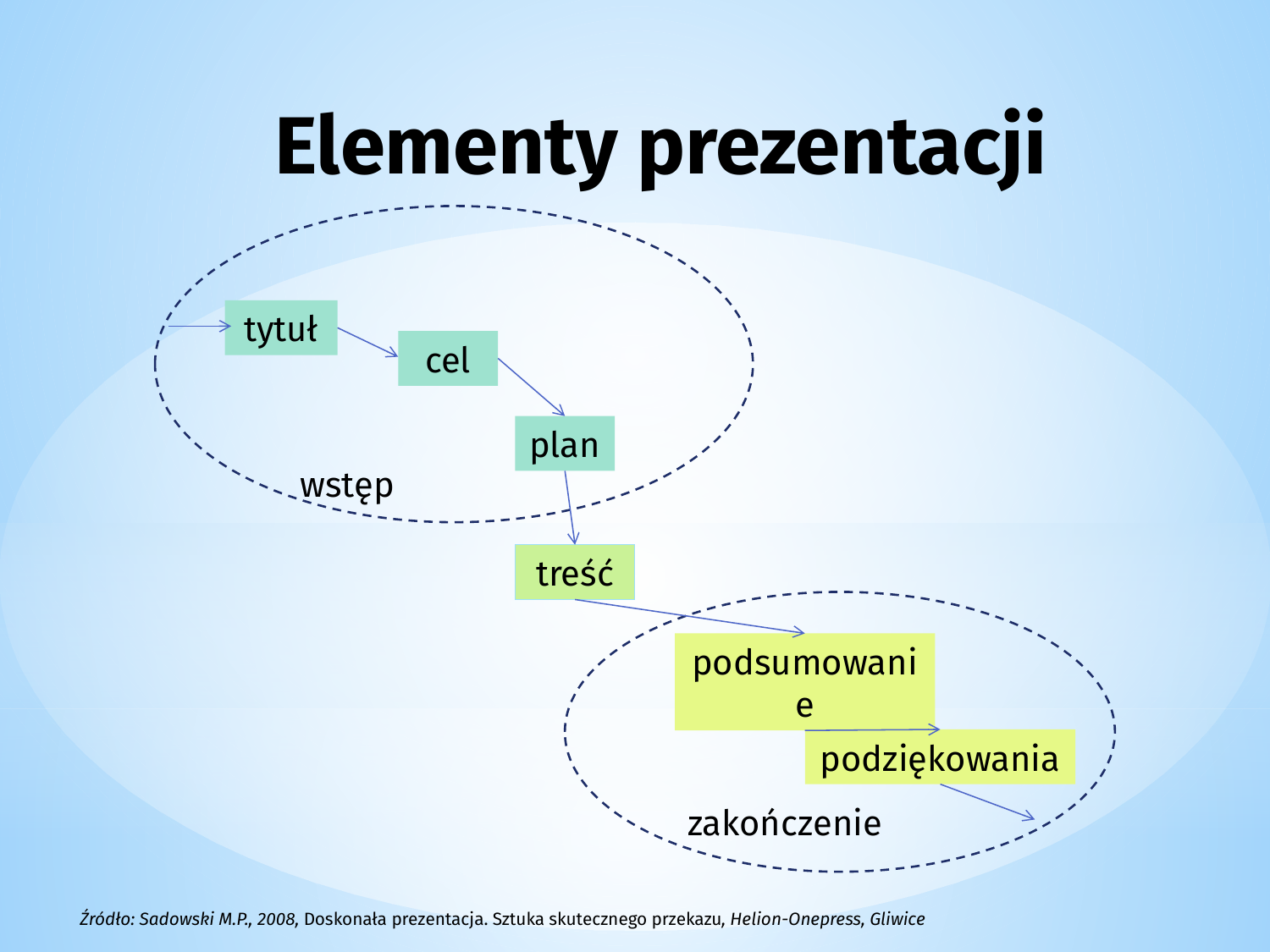

# Elementy prezentacji

tytuł
cel
plan
wstęp
treść

podsumowanie
podziękowania
zakończenie
Źródło: Sadowski M.P., 2008, Doskonała prezentacja. Sztuka skutecznego przekazu, Helion-Onepress, Gliwice